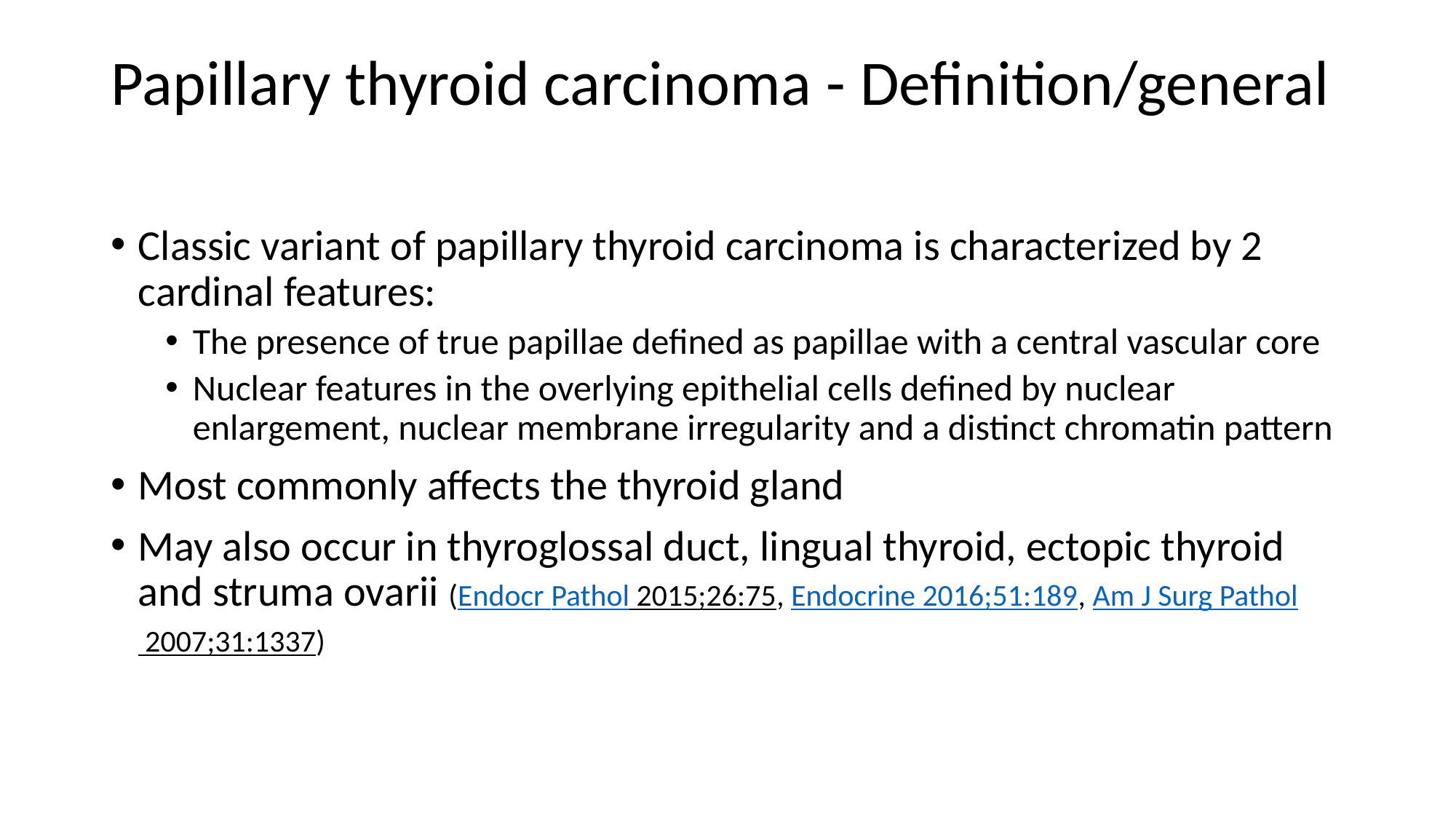

# Papillary thyroid carcinoma - Definition/general
Classic variant of papillary thyroid carcinoma is characterized by 2 cardinal features:
The presence of true papillae defined as papillae with a central vascular core
Nuclear features in the overlying epithelial cells defined by nuclear enlargement, nuclear membrane irregularity and a distinct chromatin pattern
Most commonly affects the thyroid gland
May also occur in thyroglossal duct, lingual thyroid, ectopic thyroid and struma ovarii (Endocr Pathol 2015;26:75, Endocrine 2016;51:189, Am J Surg Pathol 2007;31:1337)